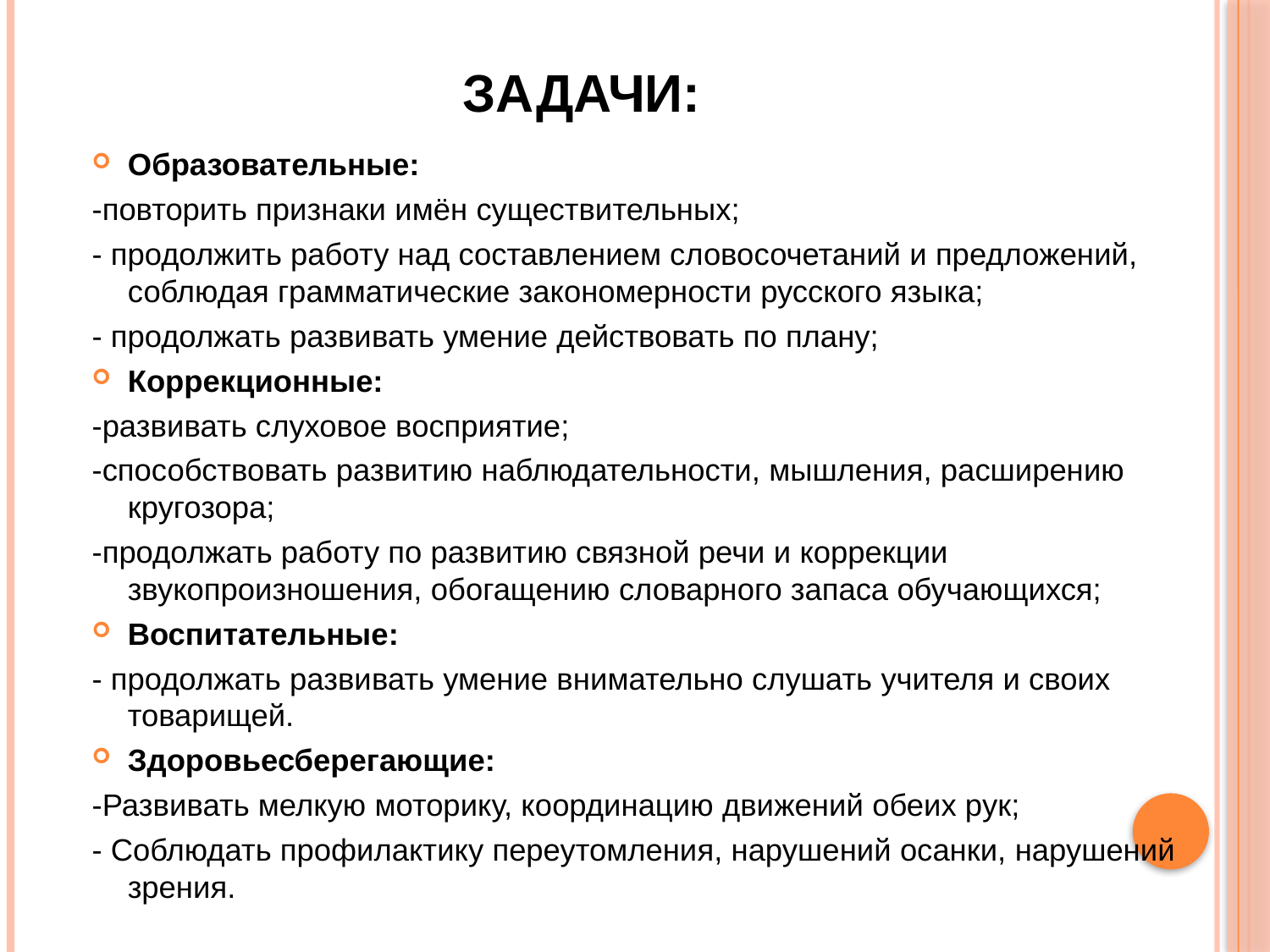

# Задачи:
Образовательные:
-повторить признаки имён существительных;
- продолжить работу над составлением словосочетаний и предложений, соблюдая грамматические закономерности русского языка;
- продолжать развивать умение действовать по плану;
Коррекционные:
-развивать слуховое восприятие;
-способствовать развитию наблюдательности, мышления, расширению кругозора;
-продолжать работу по развитию связной речи и коррекции звукопроизношения, обогащению словарного запаса обучающихся;
Воспитательные:
- продолжать развивать умение внимательно слушать учителя и своих товарищей.
Здоровьесберегающие:
-Развивать мелкую моторику, координацию движений обеих рук;
- Соблюдать профилактику переутомления, нарушений осанки, нарушений зрения.